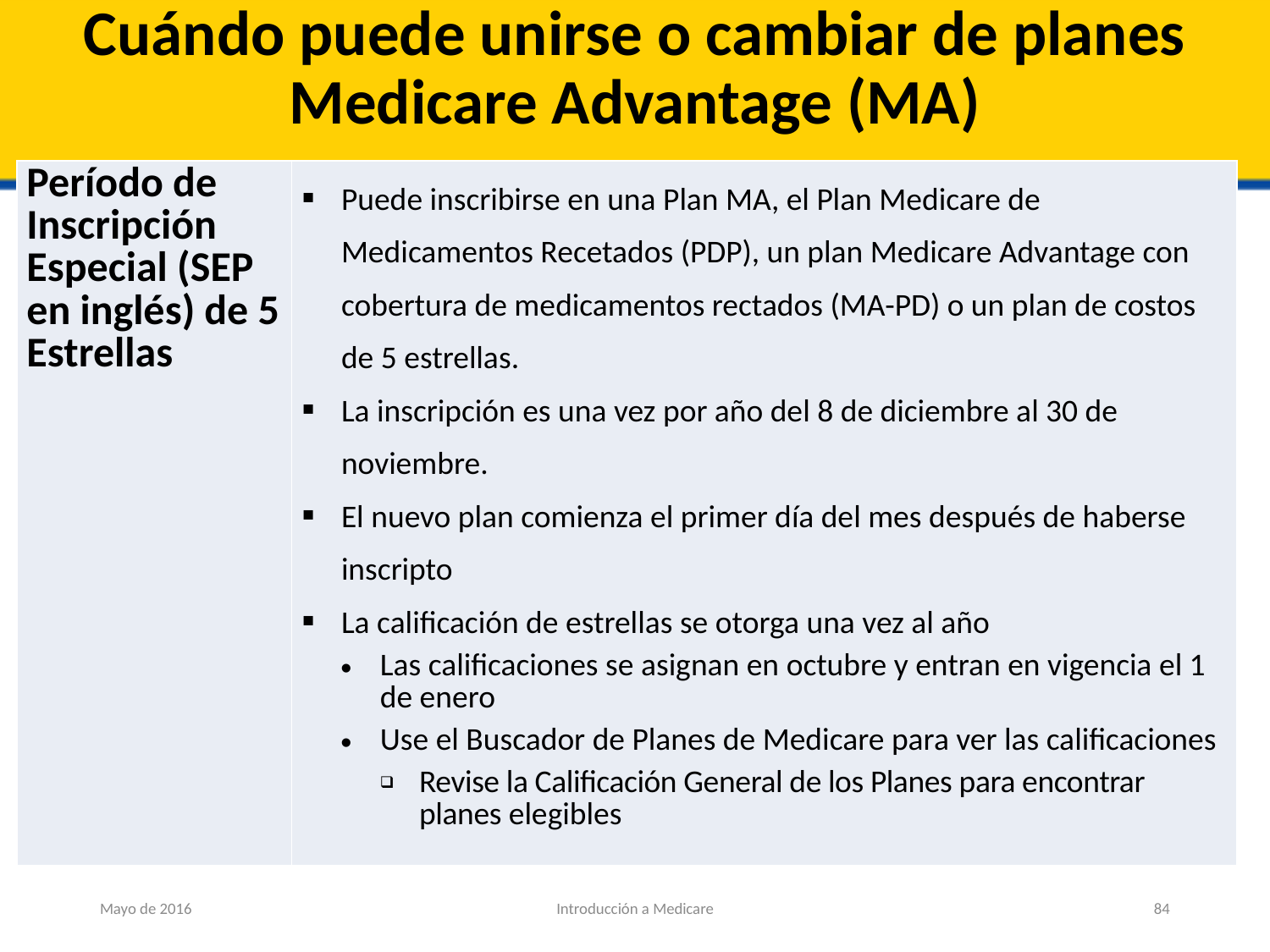

# Cuándo puede unirse o cambiar de planes Medicare Advantage (MA)
| Período de Inscripción Especial (SEP en inglés) de 5 Estrellas | Puede inscribirse en una Plan MA, el Plan Medicare de Medicamentos Recetados (PDP), un plan Medicare Advantage con cobertura de medicamentos rectados (MA-PD) o un plan de costos de 5 estrellas. La inscripción es una vez por año del 8 de diciembre al 30 de noviembre. El nuevo plan comienza el primer día del mes después de haberse inscripto La calificación de estrellas se otorga una vez al año Las calificaciones se asignan en octubre y entran en vigencia el 1 de enero Use el Buscador de Planes de Medicare para ver las calificaciones Revise la Calificación General de los Planes para encontrar planes elegibles |
| --- | --- |
Mayo de 2016
Introducción a Medicare
84